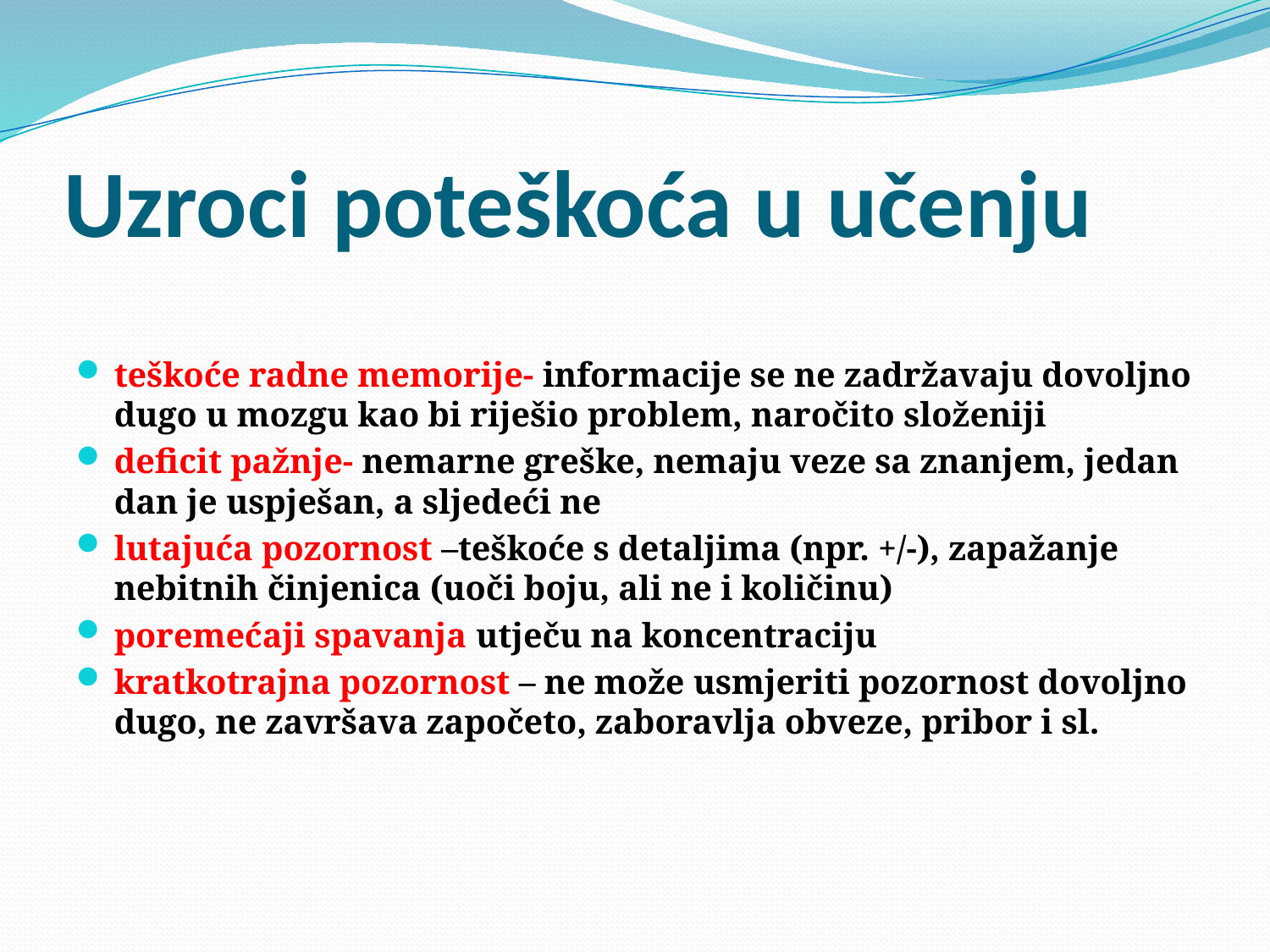

# Uzroci poteškoća u učenju
teškoće radne memorije- informacije se ne zadržavaju dovoljno dugo u mozgu kao bi riješio problem, naročito složeniji
deficit pažnje- nemarne greške, nemaju veze sa znanjem, jedan dan je uspješan, a sljedeći ne
lutajuća pozornost –teškoće s detaljima (npr. +/-), zapažanje nebitnih činjenica (uoči boju, ali ne i količinu)
poremećaji spavanja utječu na koncentraciju
kratkotrajna pozornost – ne može usmjeriti pozornost dovoljno dugo, ne završava započeto, zaboravlja obveze, pribor i sl.